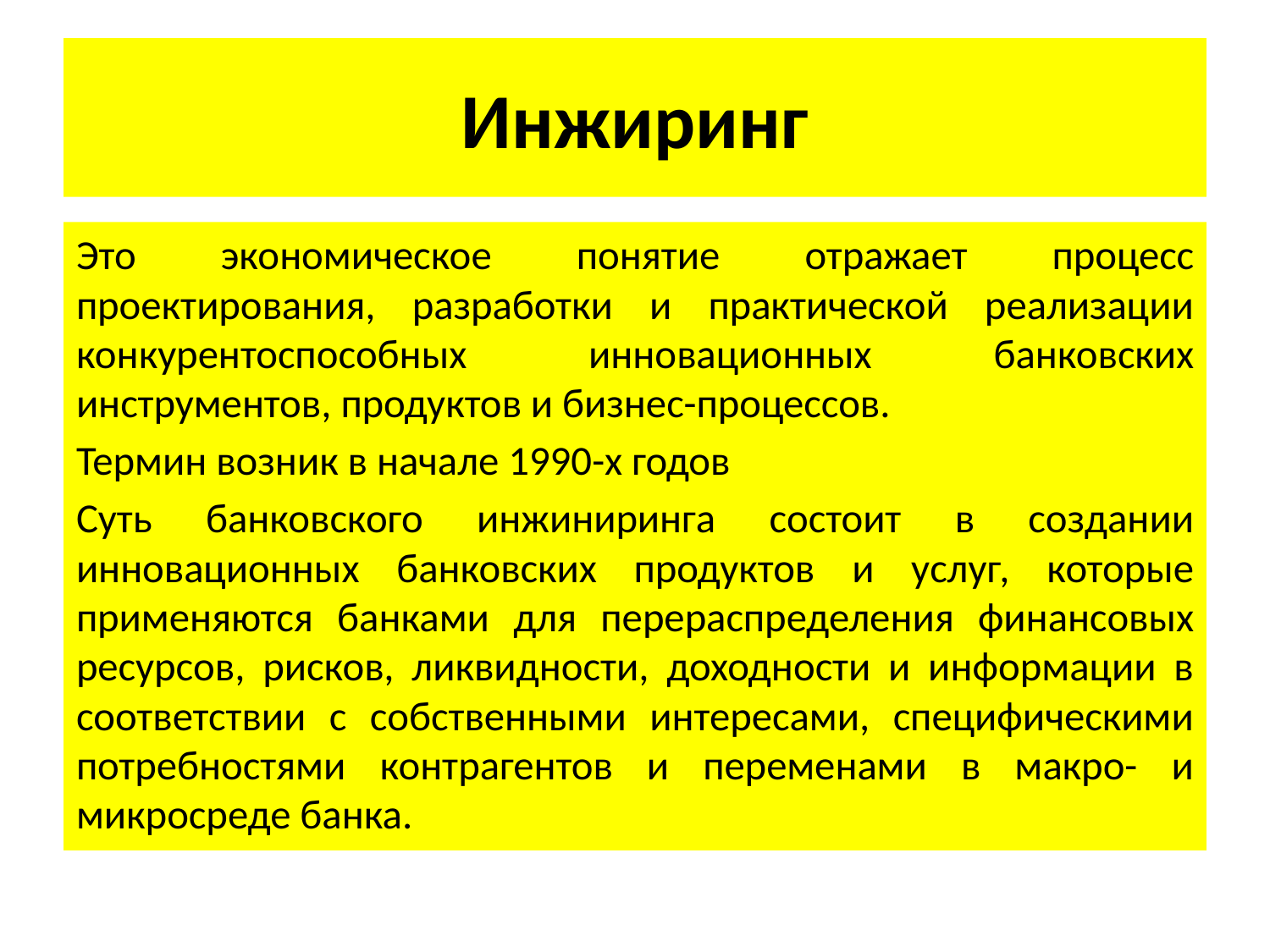

# Инжиринг
Это экономическое понятие отражает процесс проектирования, разработки и практической реализации конкурентоспособных инновационных банковских инструментов, продуктов и бизнес-процессов.
Термин возник в начале 1990-х годов
Суть банковского инжиниринга состоит в создании инновационных банковских продуктов и услуг, которые применяются банками для перераспределения финансовых ресурсов, рисков, ликвидности, доходности и информации в соответствии с собственными интересами, специфическими потребностями контрагентов и переменами в макро- и микросреде банка.